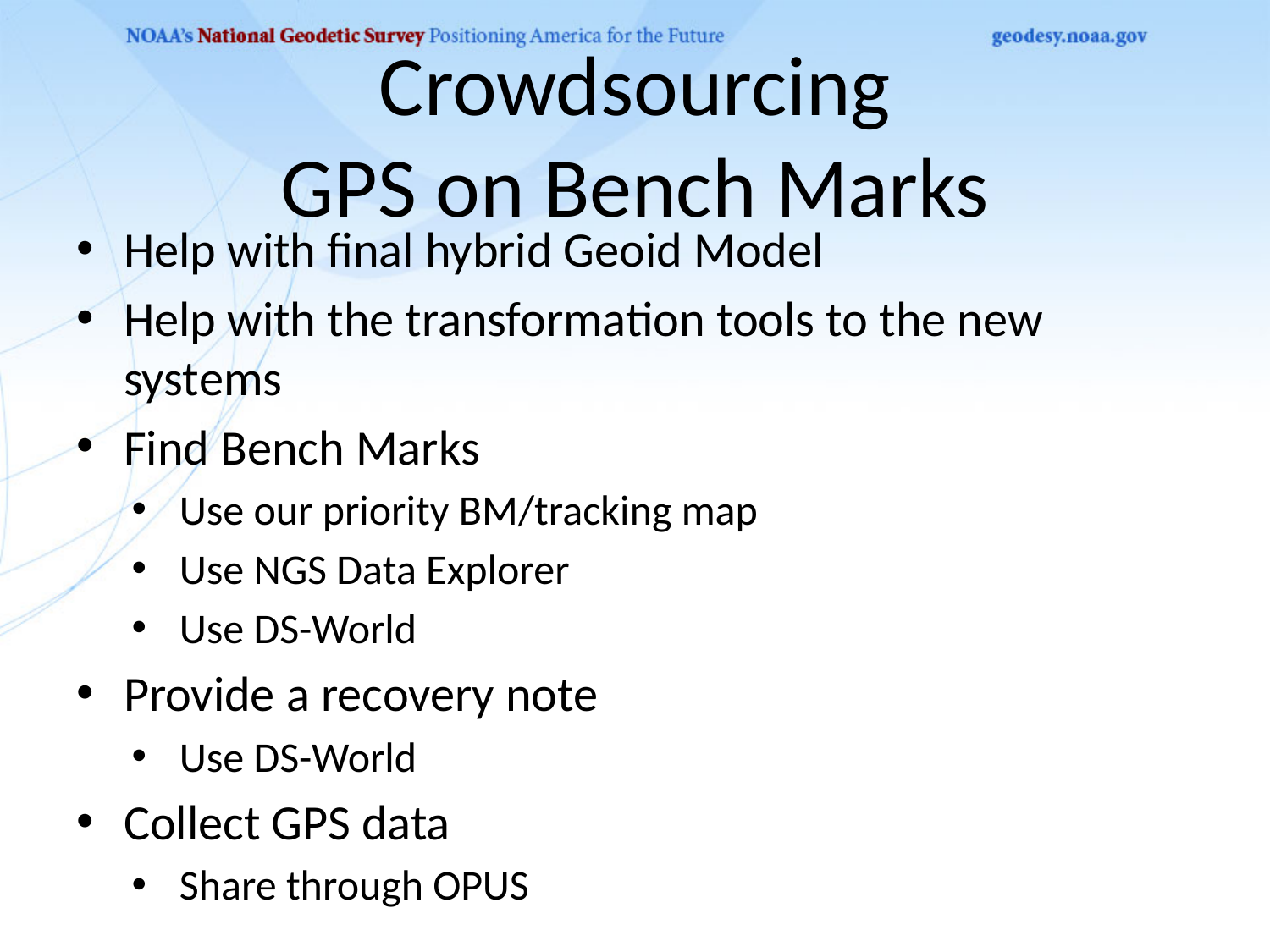

# Crowdsourcing GPS on Bench Marks
Help with final hybrid Geoid Model
Help with the transformation tools to the new systems
Find Bench Marks
Use our priority BM/tracking map
Use NGS Data Explorer
Use DS-World
Provide a recovery note
Use DS-World
Collect GPS data
Share through OPUS